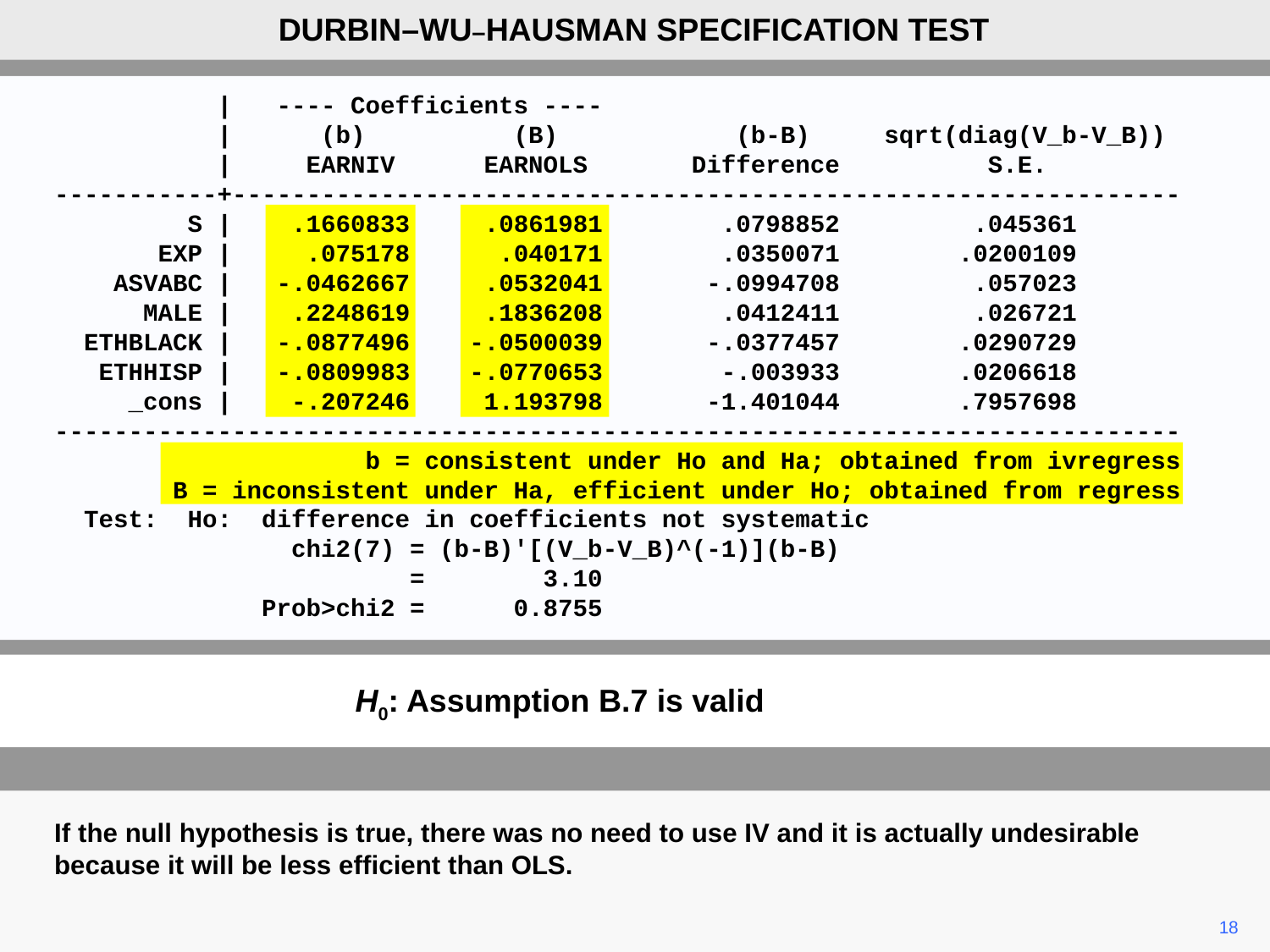

DURBIN–WU–HAUSMAN SPECIFICATION TEST

           |   ---- Coefficients ----
           |      (b)          (B)            (b-B)     sqrt(diag(V_b-V_B))
           |     EARNIV      EARNOLS       Difference          S.E.
-----------+----------------------------------------------------------------
         S |    .1660833     .0861981        .0798852         .045361
       EXP |     .075178      .040171        .0350071        .0200109
    ASVABC |   -.0462667     .0532041       -.0994708         .057023
      MALE |    .2248619     .1836208        .0412411         .026721
  ETHBLACK |   -.0877496    -.0500039       -.0377457        .0290729
   ETHHISP |   -.0809983    -.0770653        -.003933        .0206618
     _cons |    -.207246     1.193798       -1.401044        .7957698
----------------------------------------------------------------------------
                     b = consistent under Ho and Ha; obtained from ivregress
        B = inconsistent under Ha, efficient under Ho; obtained from regress
  Test:  Ho:  difference in coefficients not systematic
                chi2(7) = (b-B)'[(V_b-V_B)^(-1)](b-B)
                        =        3.10
              Prob>chi2 =      0.8755

H0: Assumption B.7 is valid

If the null hypothesis is true, there was no need to use IV and it is actually undesirable because it will be less efficient than OLS.
18